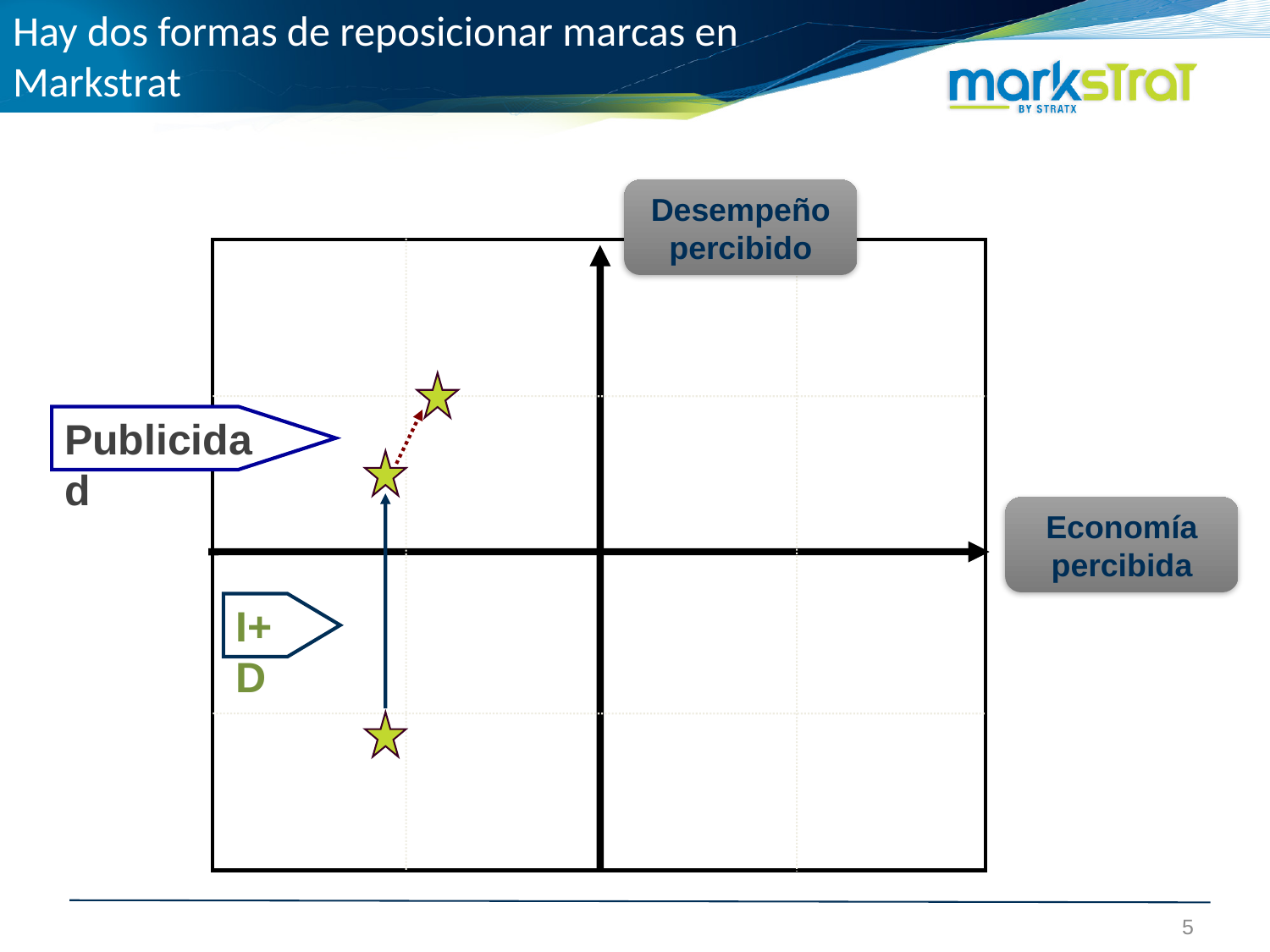

# Hay dos formas de reposicionar marcas en Markstrat
Desempeño percibido

Publicidad

Economía percibida
I+D

5